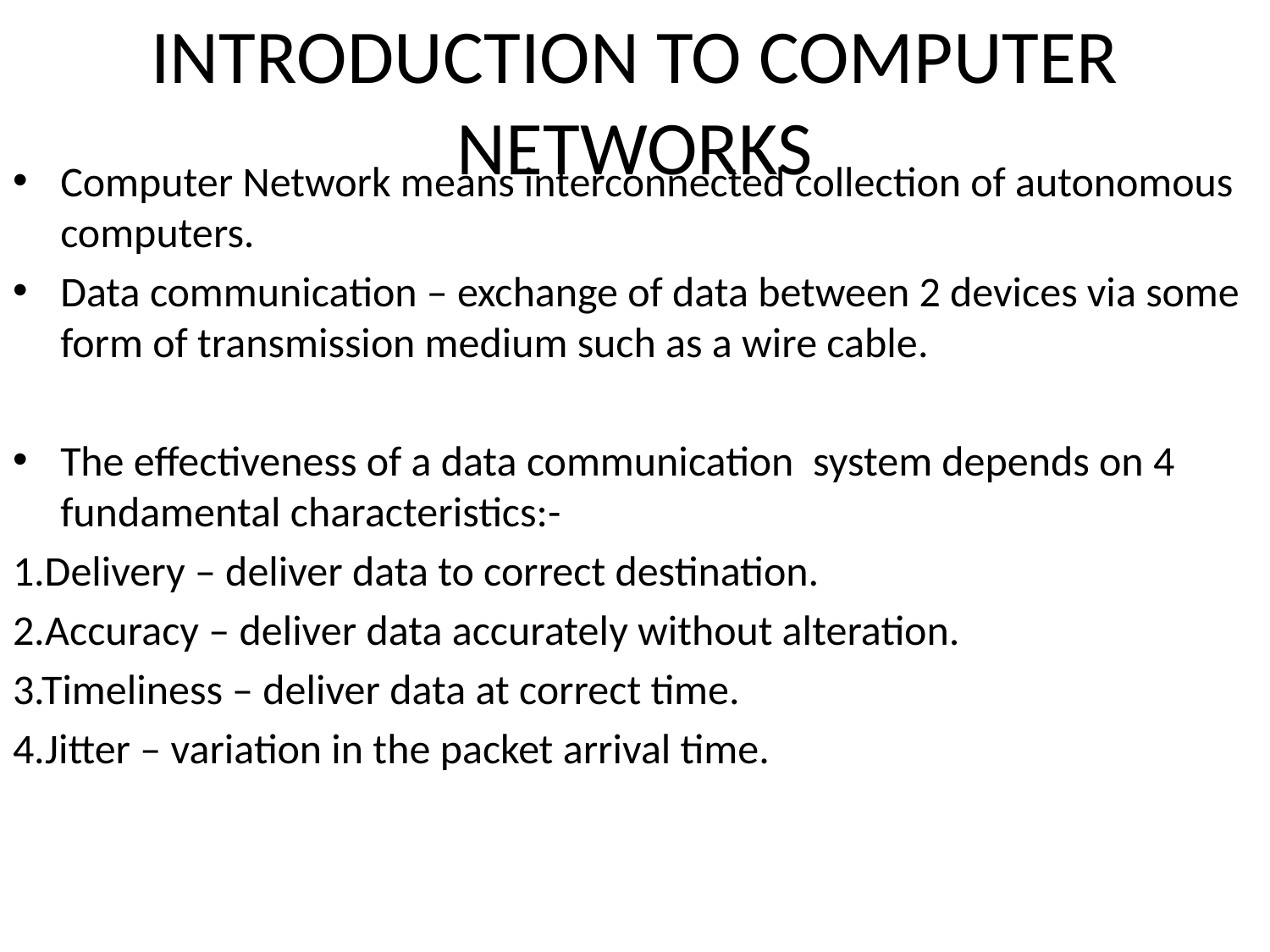

# INTRODUCTION TO COMPUTER NETWORKS
Computer Network means interconnected collection of autonomous computers.
Data communication – exchange of data between 2 devices via some form of transmission medium such as a wire cable.

The effectiveness of a data communication  system depends on 4 fundamental characteristics:-
1.Delivery – deliver data to correct destination.
2.Accuracy – deliver data accurately without alteration.
3.Timeliness – deliver data at correct time.
4.Jitter – variation in the packet arrival time.